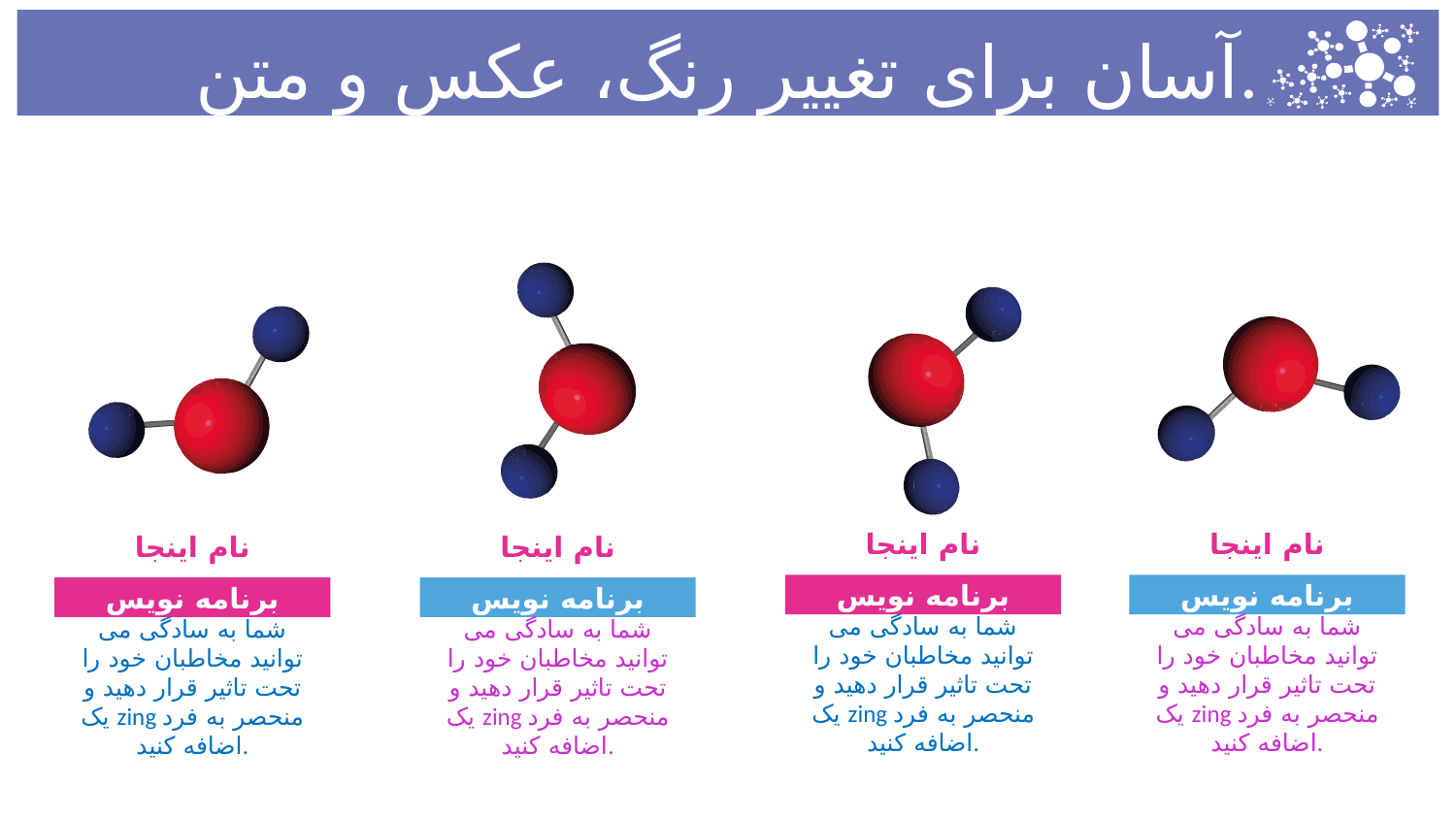

آسان برای تغییر رنگ، عکس و متن.
Insert the title of your subtitle Here

نام اینجا
نام اینجا
نام اینجا
نام اینجا
برنامه نویس
برنامه نویس
برنامه نویس
برنامه نویس
شما به سادگی می توانید مخاطبان خود را تحت تاثیر قرار دهید و یک zing منحصر به فرد اضافه کنید.
شما به سادگی می توانید مخاطبان خود را تحت تاثیر قرار دهید و یک zing منحصر به فرد اضافه کنید.
شما به سادگی می توانید مخاطبان خود را تحت تاثیر قرار دهید و یک zing منحصر به فرد اضافه کنید.
شما به سادگی می توانید مخاطبان خود را تحت تاثیر قرار دهید و یک zing منحصر به فرد اضافه کنید.